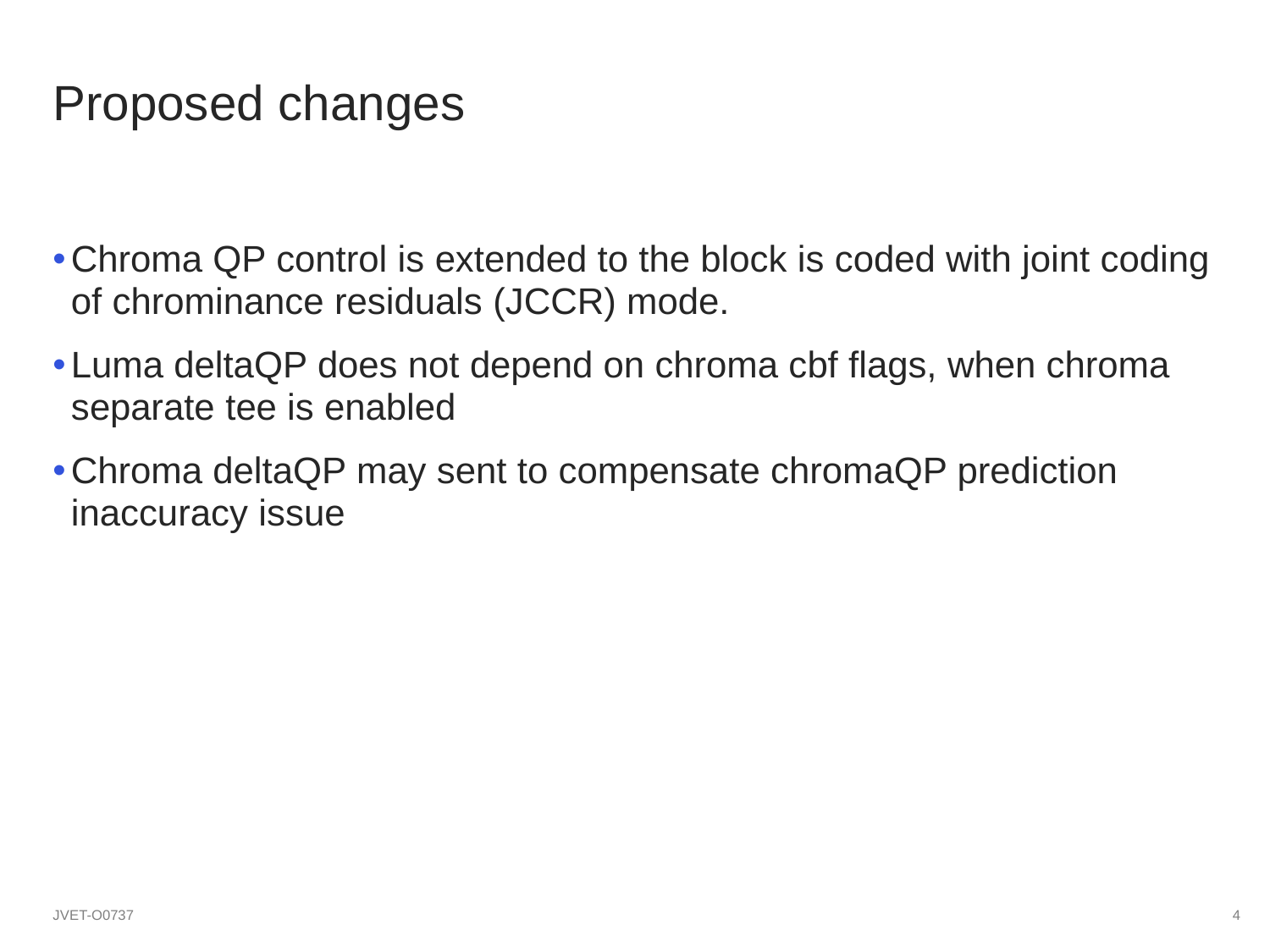

# Proposed changes
Chroma QP control is extended to the block is coded with joint coding of chrominance residuals (JCCR) mode.
Luma deltaQP does not depend on chroma cbf flags, when chroma separate tee is enabled
Chroma deltaQP may sent to compensate chromaQP prediction inaccuracy issue
JVET-O0737